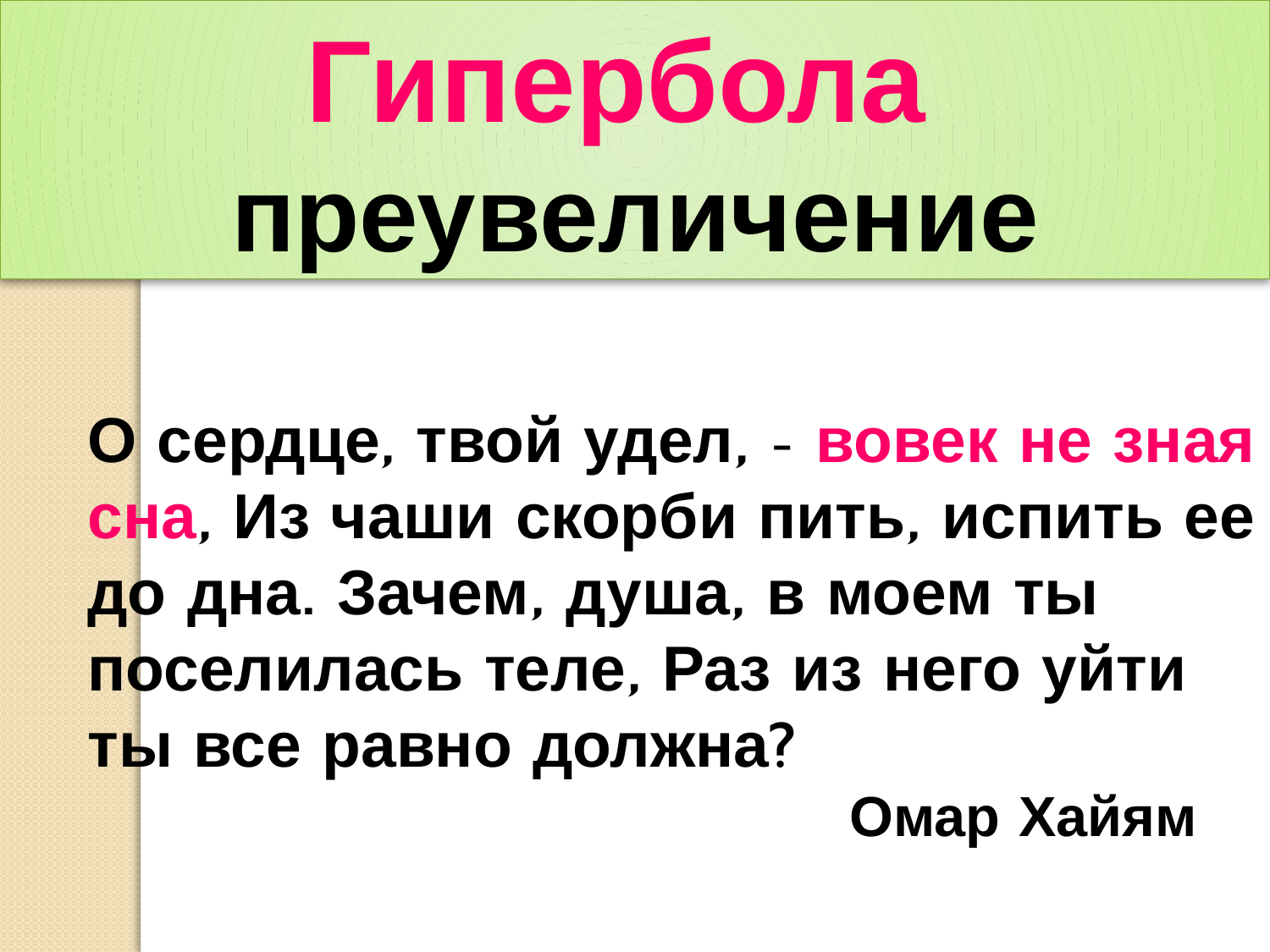

Гипербола
преувеличение
О сердце, твой удел, - вовек не зная сна, Из чаши скорби пить, испить ее до дна. Зачем, душа, в моем ты поселилась теле, Раз из него уйти ты все равно должна?
						Омар Хайям